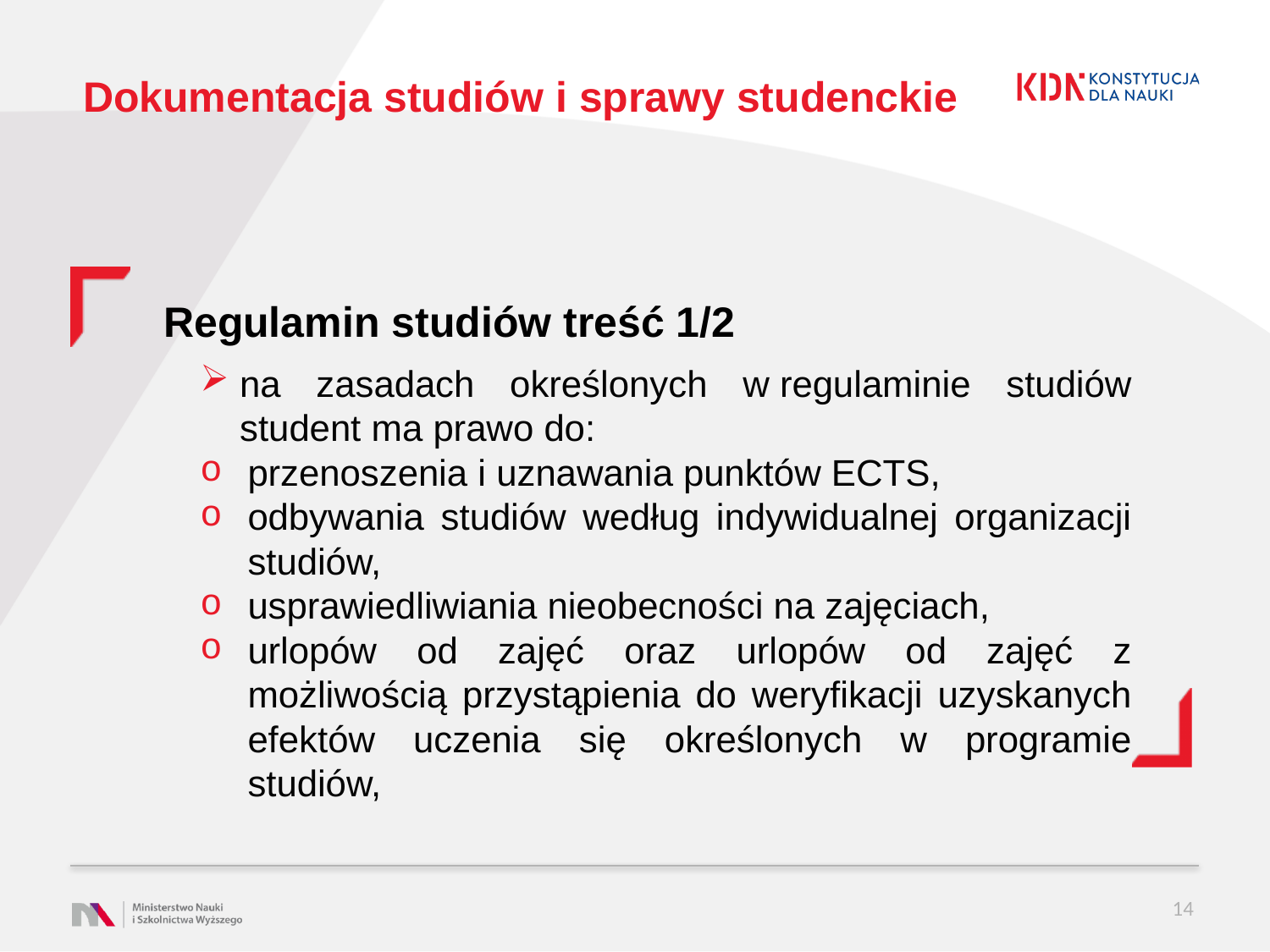

# Dokumentacja studiów i sprawy studenckie
Regulamin studiów treść 1/2
na zasadach określonych w regulaminie studiów student ma prawo do:
przenoszenia i uznawania punktów ECTS,
odbywania studiów według indywidualnej organizacji studiów,
usprawiedliwiania nieobecności na zajęciach,
urlopów od zajęć oraz urlopów od zajęć z możliwością przystąpienia do weryfikacji uzyskanych efektów uczenia się określonych w programie studiów,
14